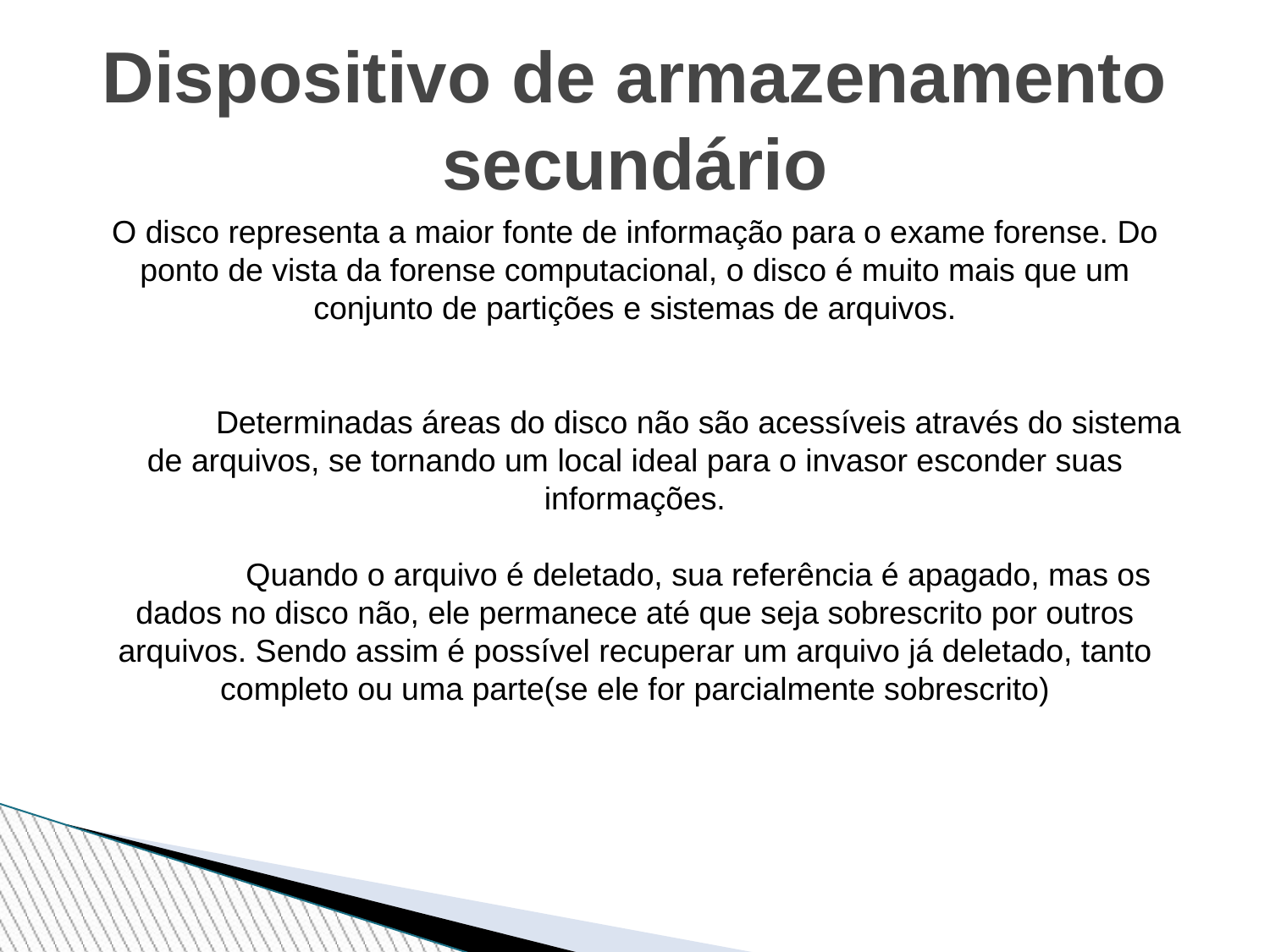

Dispositivo de armazenamento secundário
O disco representa a maior fonte de informação para o exame forense. Do ponto de vista da forense computacional, o disco é muito mais que um conjunto de partições e sistemas de arquivos.

	Determinadas áreas do disco não são acessíveis através do sistema de arquivos, se tornando um local ideal para o invasor esconder suas informações.

	Quando o arquivo é deletado, sua referência é apagado, mas os dados no disco não, ele permanece até que seja sobrescrito por outros arquivos. Sendo assim é possível recuperar um arquivo já deletado, tanto completo ou uma parte(se ele for parcialmente sobrescrito)